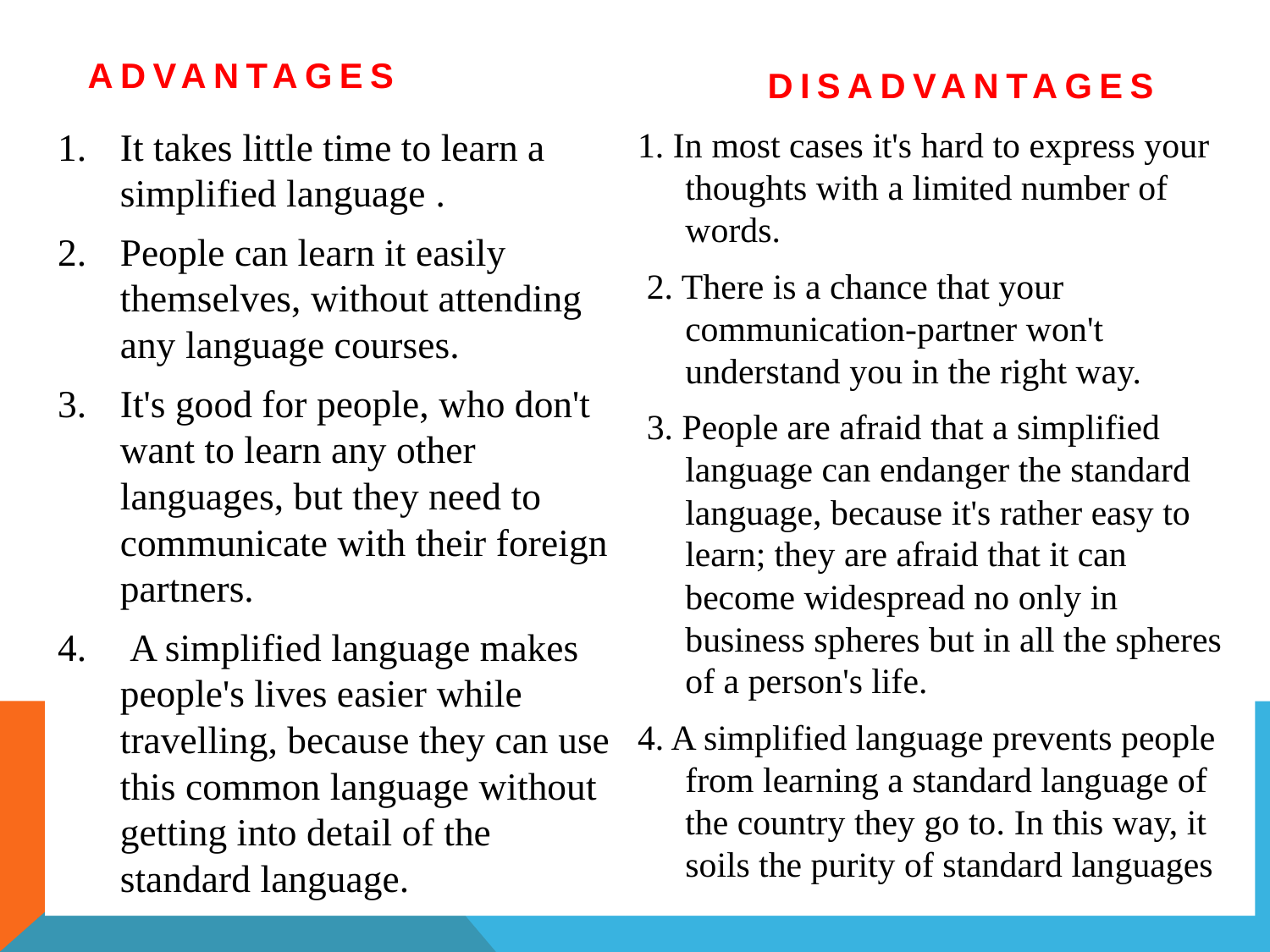

advantages
disadvantages
It takes little time to learn a simplified language .
People can learn it easily themselves, without attending any language courses.
It's good for people, who don't want to learn any other languages, but they need to communicate with their foreign partners.
 A simplified language makes people's lives easier while travelling, because they can use this common language without getting into detail of the standard language.
1. In most cases it's hard to express your thoughts with a limited number of words.
 2. There is a chance that your communication-partner won't understand you in the right way.
 3. People are afraid that a simplified language can endanger the standard language, because it's rather easy to learn; they are afraid that it can become widespread no only in business spheres but in all the spheres of a person's life.
4. A simplified language prevents people from learning a standard language of the country they go to. In this way, it soils the purity of standard languages